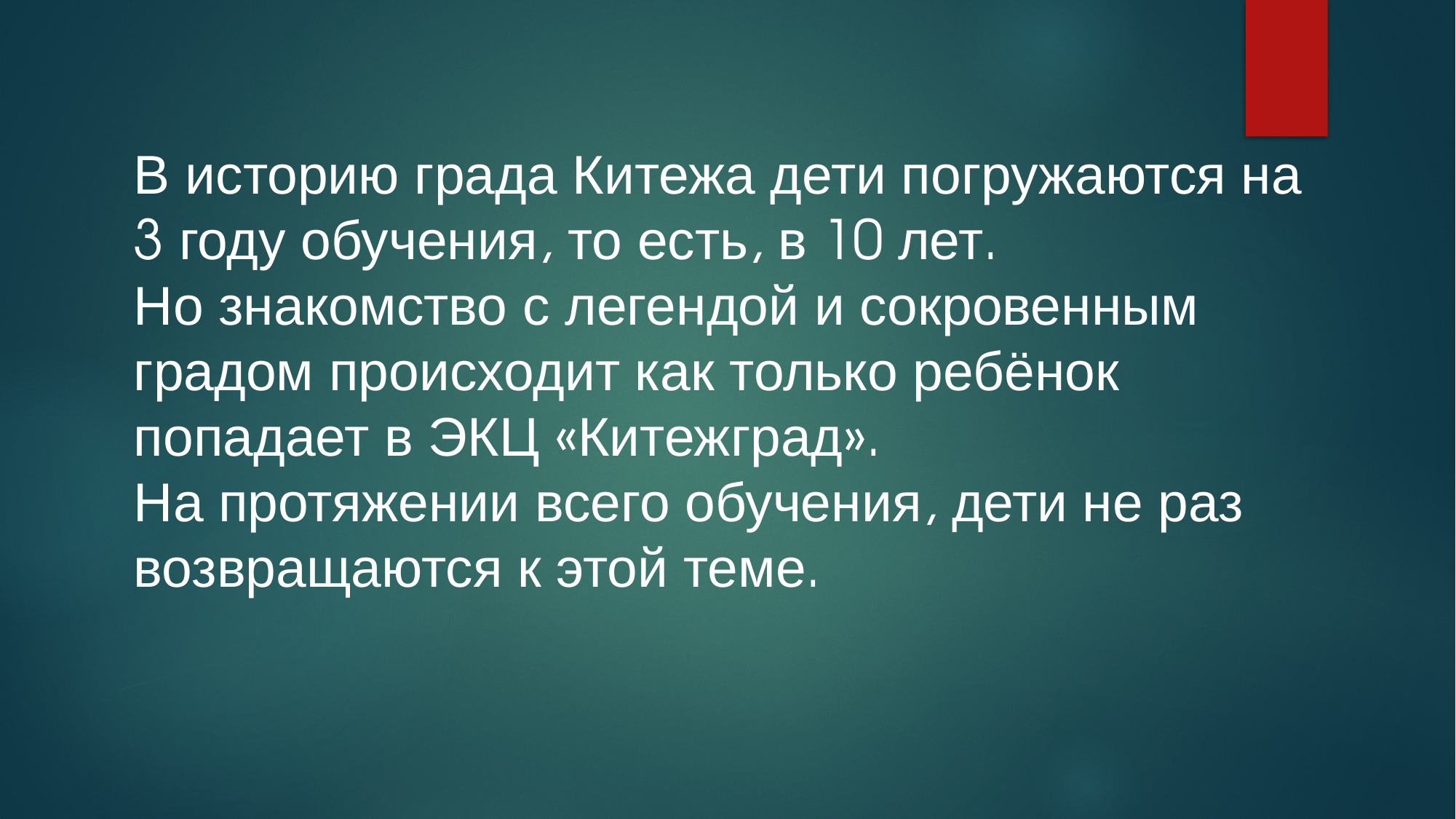

В историю града Китежа дети погружаются на 3 году обучения, то есть, в 10 лет.
Но знакомство с легендой и сокровенным градом происходит как только ребёнок попадает в ЭКЦ «Китежград».
На протяжении всего обучения, дети не раз возвращаются к этой теме.